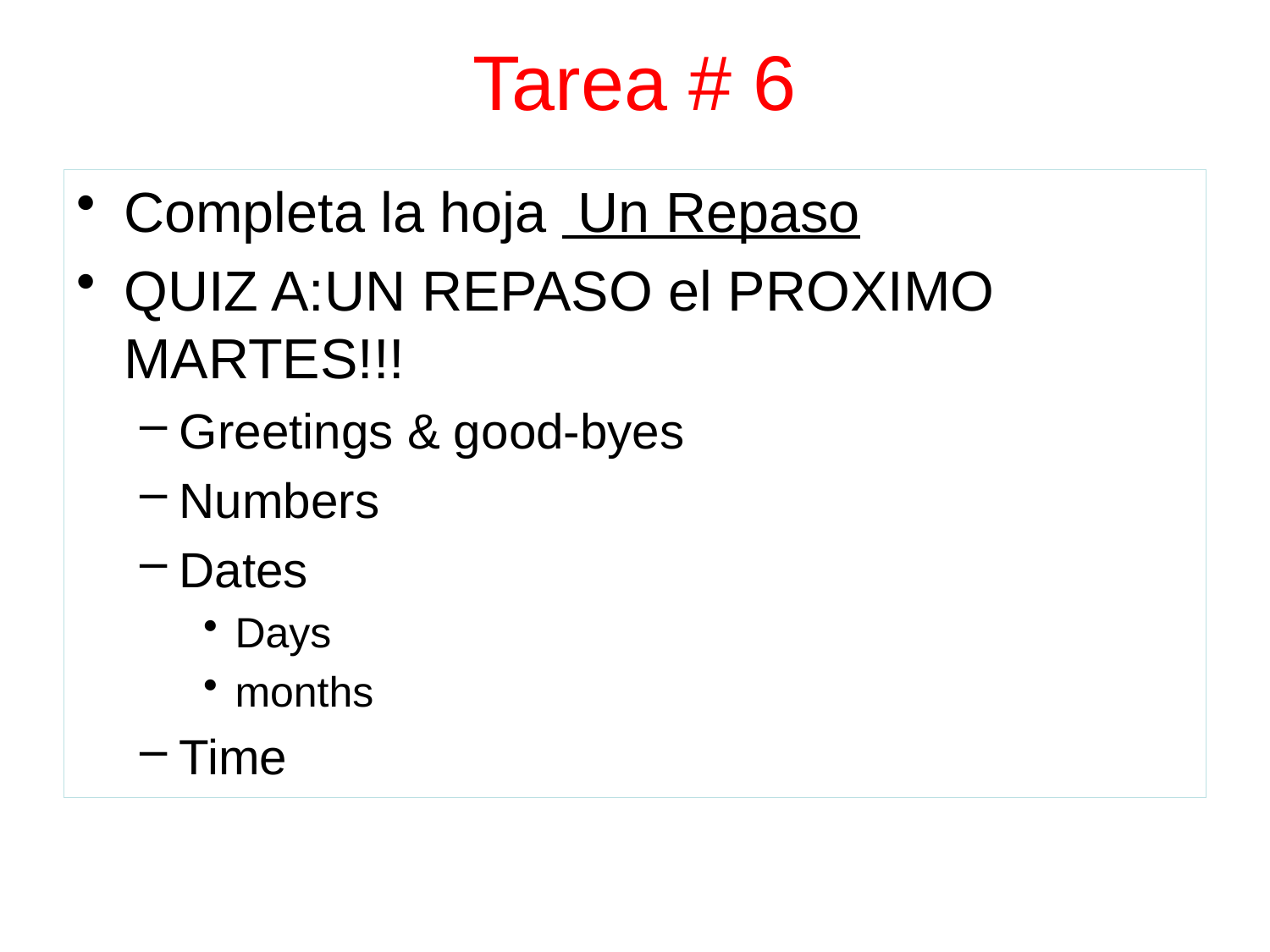

# Tarea # 6
Completa la hoja  Un Repaso
QUIZ A:UN REPASO el PROXIMO MARTES!!!
Greetings & good-byes
Numbers
Dates
Days
months
Time